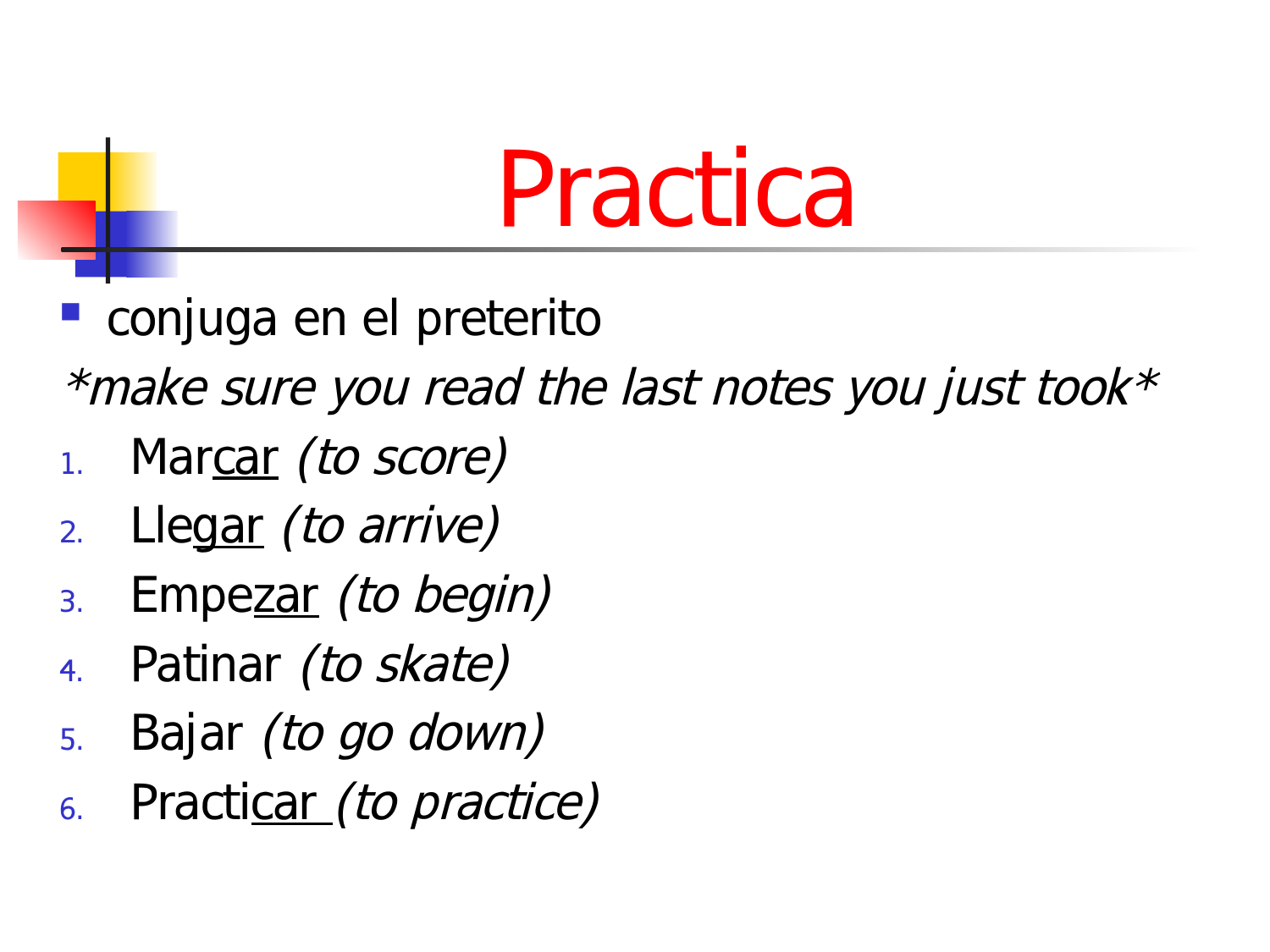

# Practica
conjuga en el preterito
*make sure you read the last notes you just took*
Marcar (to score)
Llegar (to arrive)
Empezar (to begin)
Patinar (to skate)
Bajar (to go down)
Practicar (to practice)